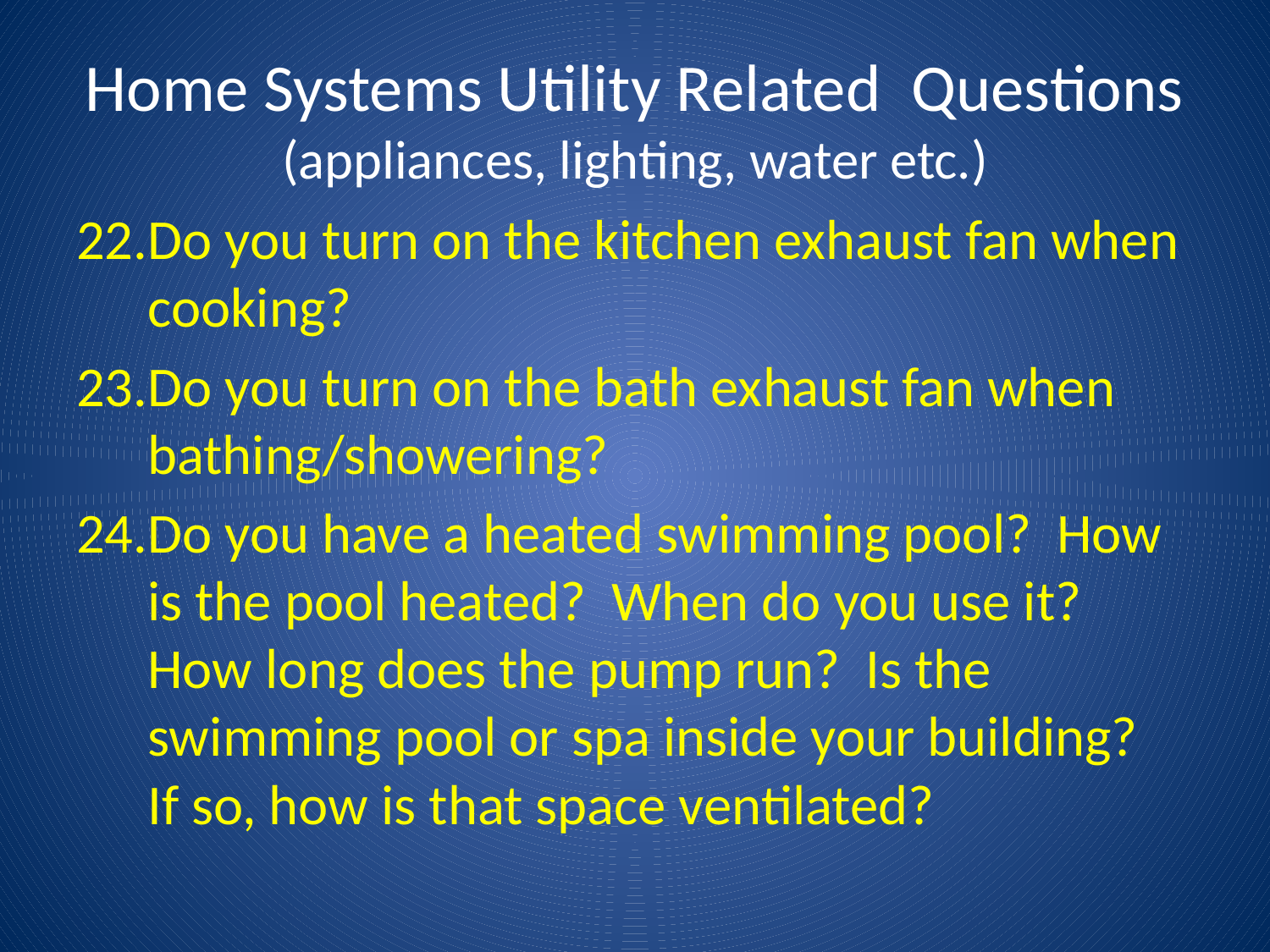

# Home Systems Utility Related  Questions (appliances, lighting, water etc.)
Do you turn on the kitchen exhaust fan when cooking?
Do you turn on the bath exhaust fan when bathing/showering?
Do you have a heated swimming pool?  How is the pool heated?  When do you use it?  How long does the pump run?  Is the swimming pool or spa inside your building?  If so, how is that space ventilated?